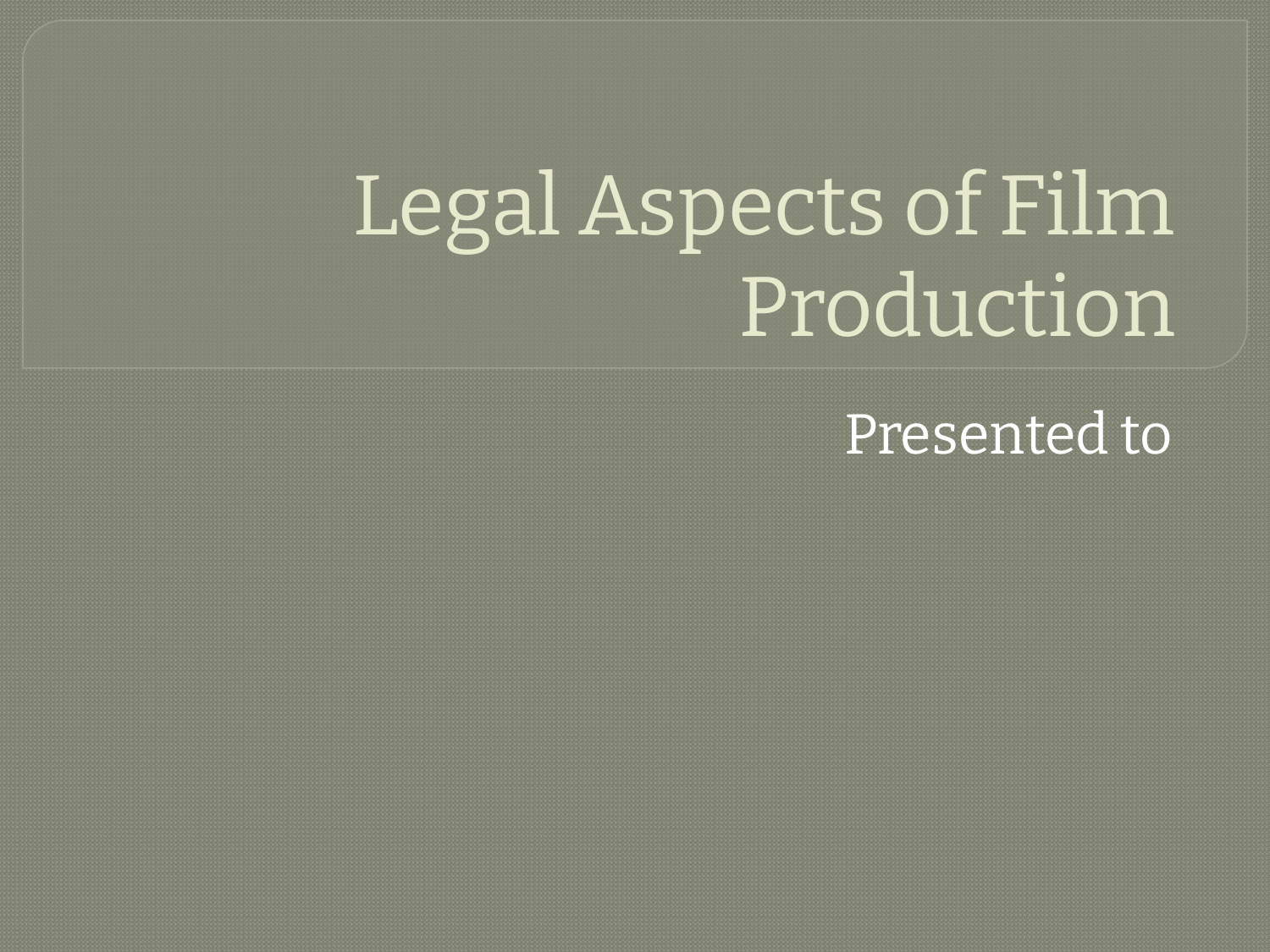

# Legal Aspects of Film Production
Presented to